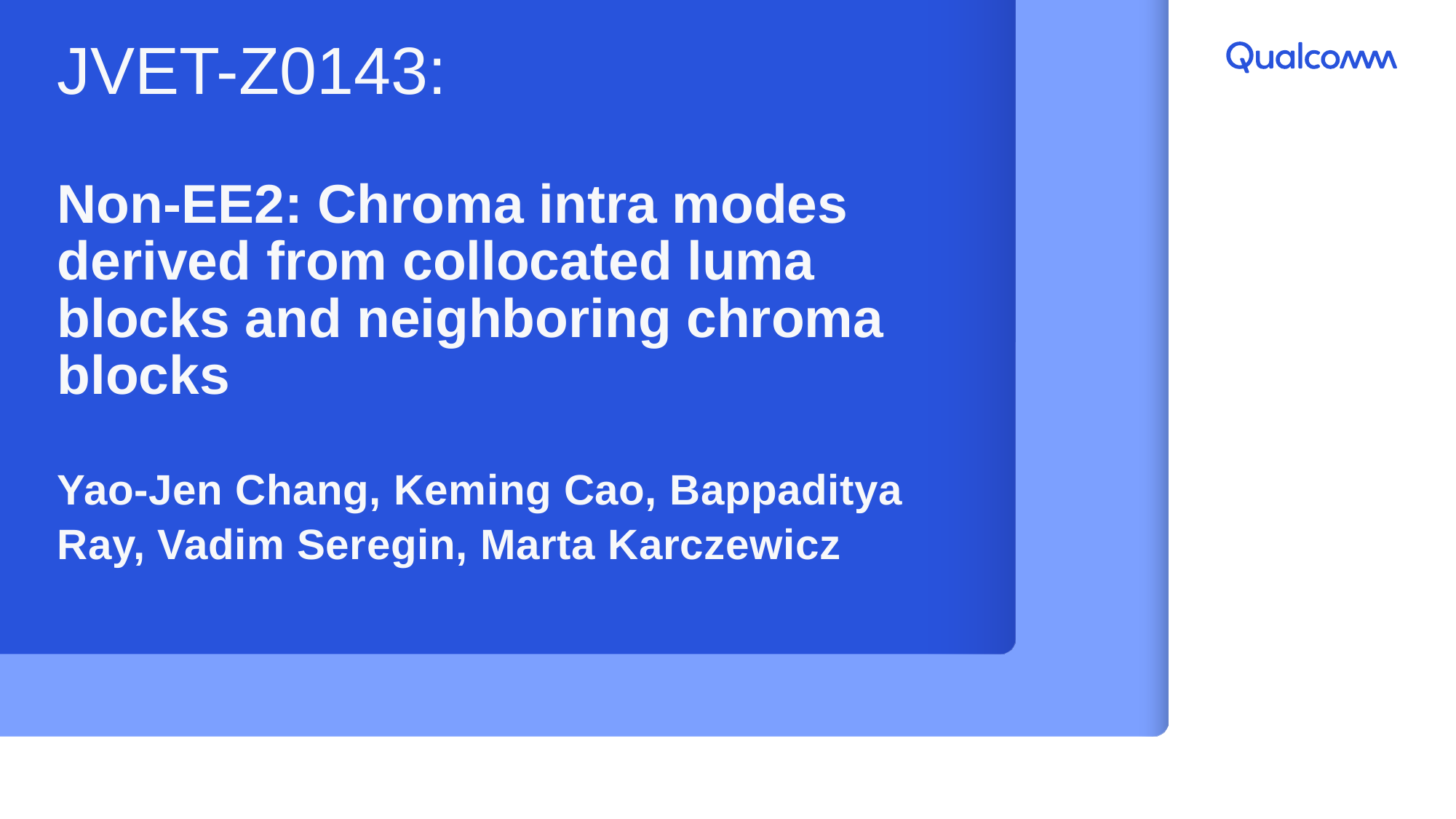

# JVET-Z0143: Non-EE2: Chroma intra modes derived from collocated luma blocks and neighboring chroma blocks
Yao-Jen Chang, Keming Cao, Bappaditya Ray, Vadim Seregin, Marta Karczewicz